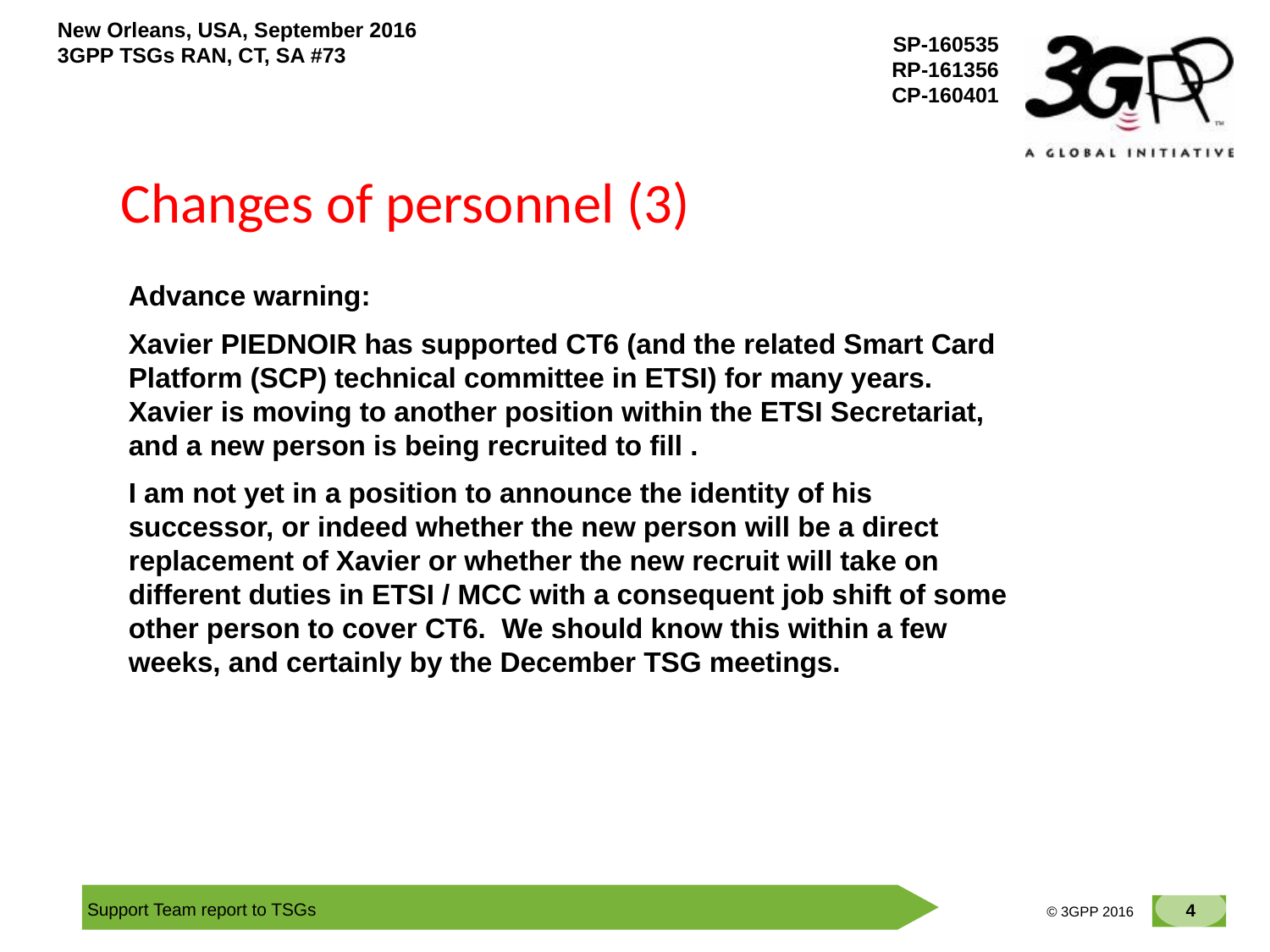

# Changes of personnel (3)
Advance warning:
Xavier PIEDNOIR has supported CT6 (and the related Smart Card Platform (SCP) technical committee in ETSI) for many years.  Xavier is moving to another position within the ETSI Secretariat, and a new person is being recruited to fill .
I am not yet in a position to announce the identity of his successor, or indeed whether the new person will be a direct replacement of Xavier or whether the new recruit will take on different duties in ETSI / MCC with a consequent job shift of some other person to cover CT6.  We should know this within a few weeks, and certainly by the December TSG meetings.